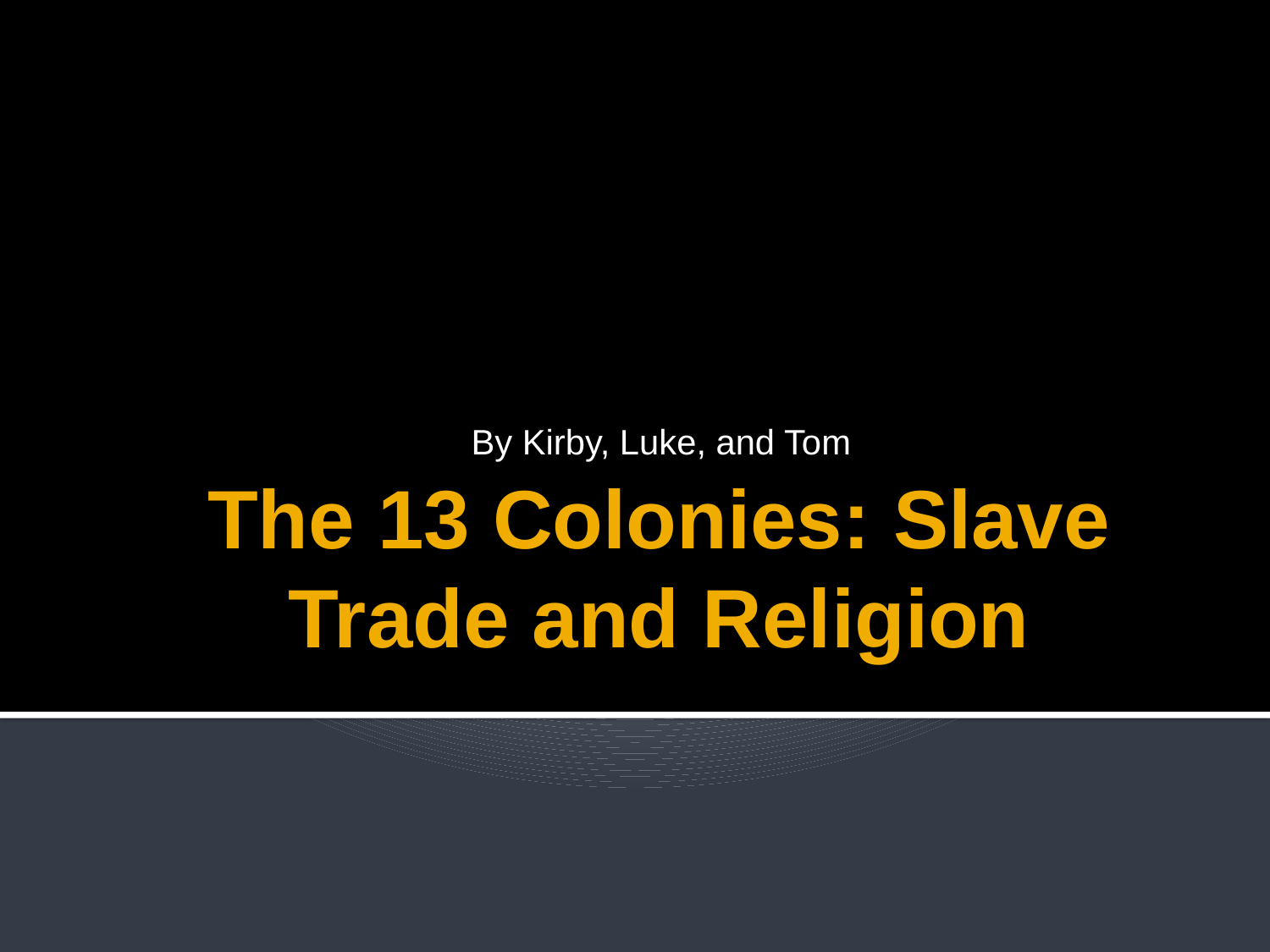

By Kirby, Luke, and Tom
# The 13 Colonies: Slave Trade and Religion